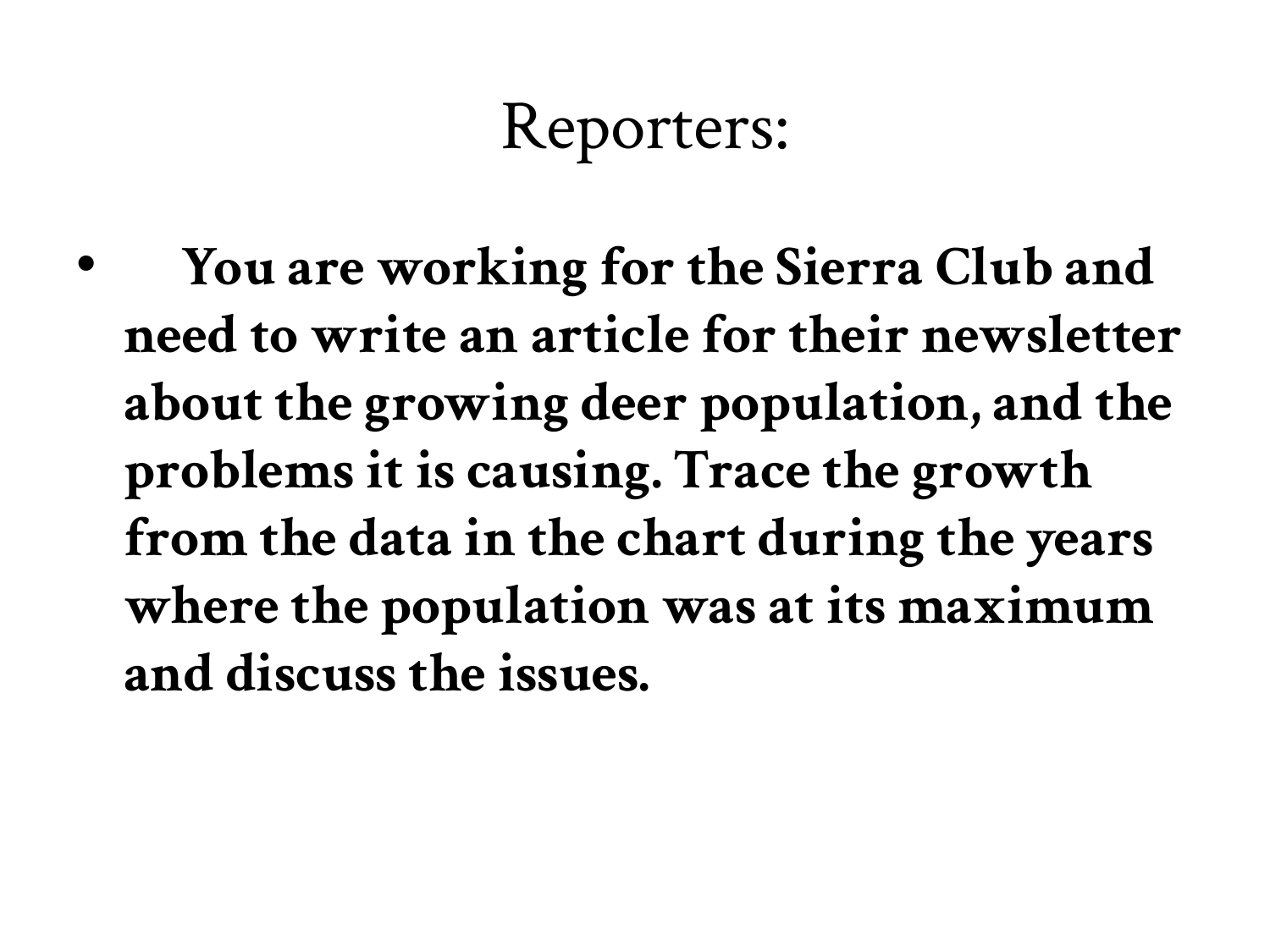

# Reporters:
    You are working for the Sierra Club and need to write an article for their newsletter about the growing deer population, and the problems it is causing. Trace the growth from the data in the chart during the years where the population was at its maximum and discuss the issues.